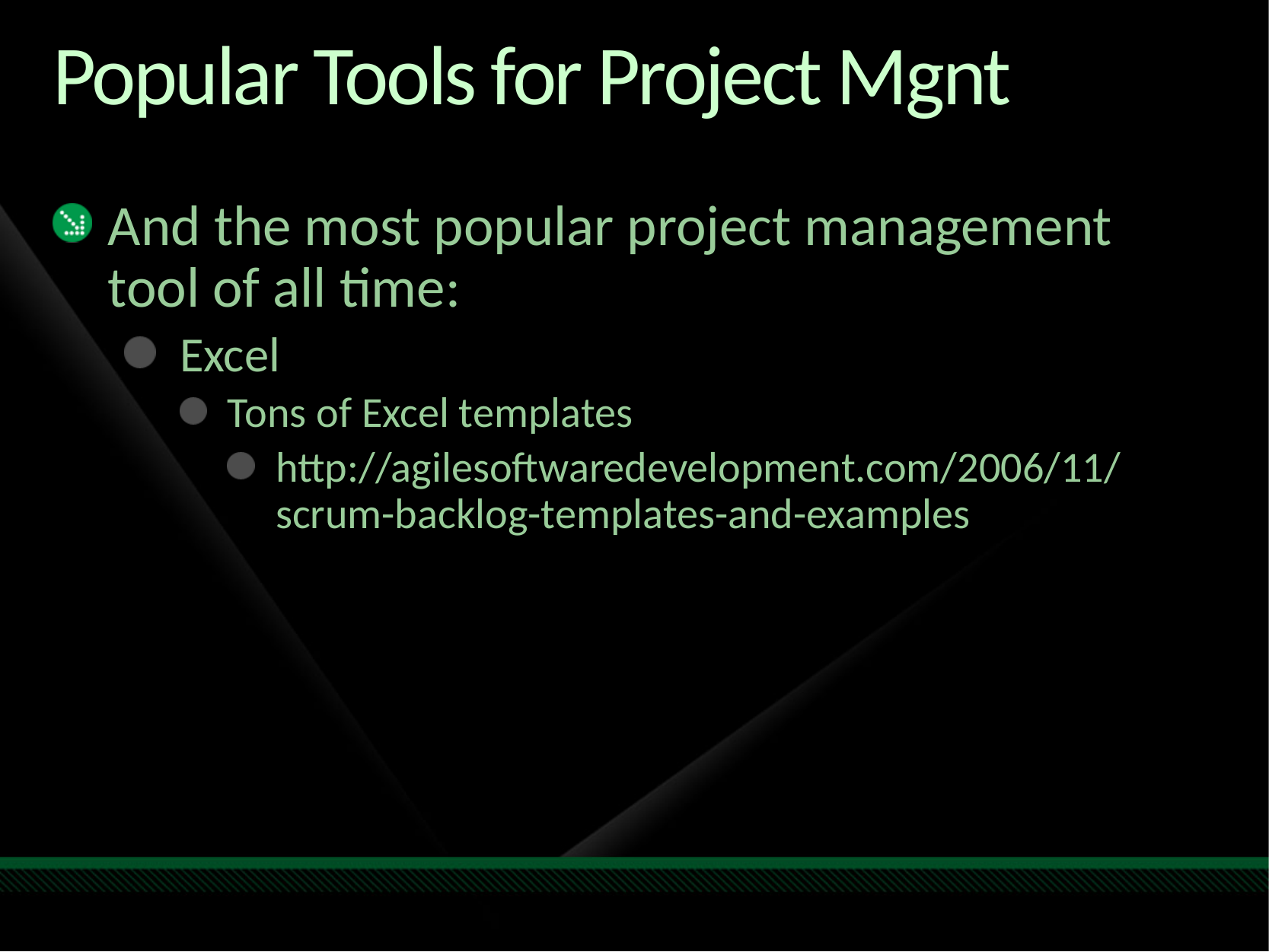

# Popular Tools for Project Mgnt
And the most popular project management tool of all time:
Excel
Tons of Excel templates
http://agilesoftwaredevelopment.com/2006/11/scrum-backlog-templates-and-examples